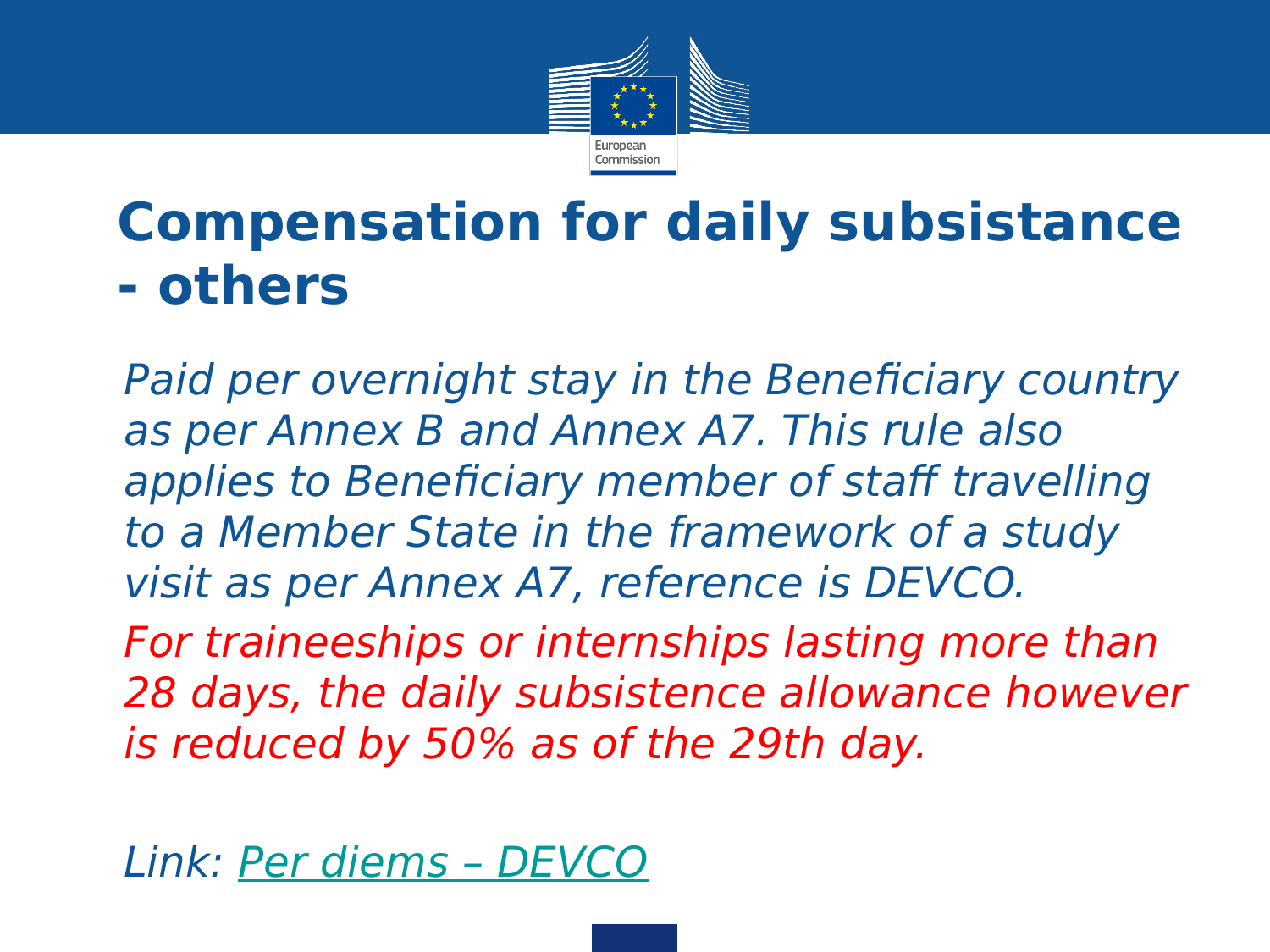

# Compensation for daily subsistance - others
Paid per overnight stay in the Beneficiary country as per Annex B and Annex A7. This rule also applies to Beneficiary member of staff travelling to a Member State in the framework of a study visit as per Annex A7, reference is DEVCO.
For traineeships or internships lasting more than 28 days, the daily subsistence allowance however is reduced by 50% as of the 29th day.

Link: Per diems – DEVCO